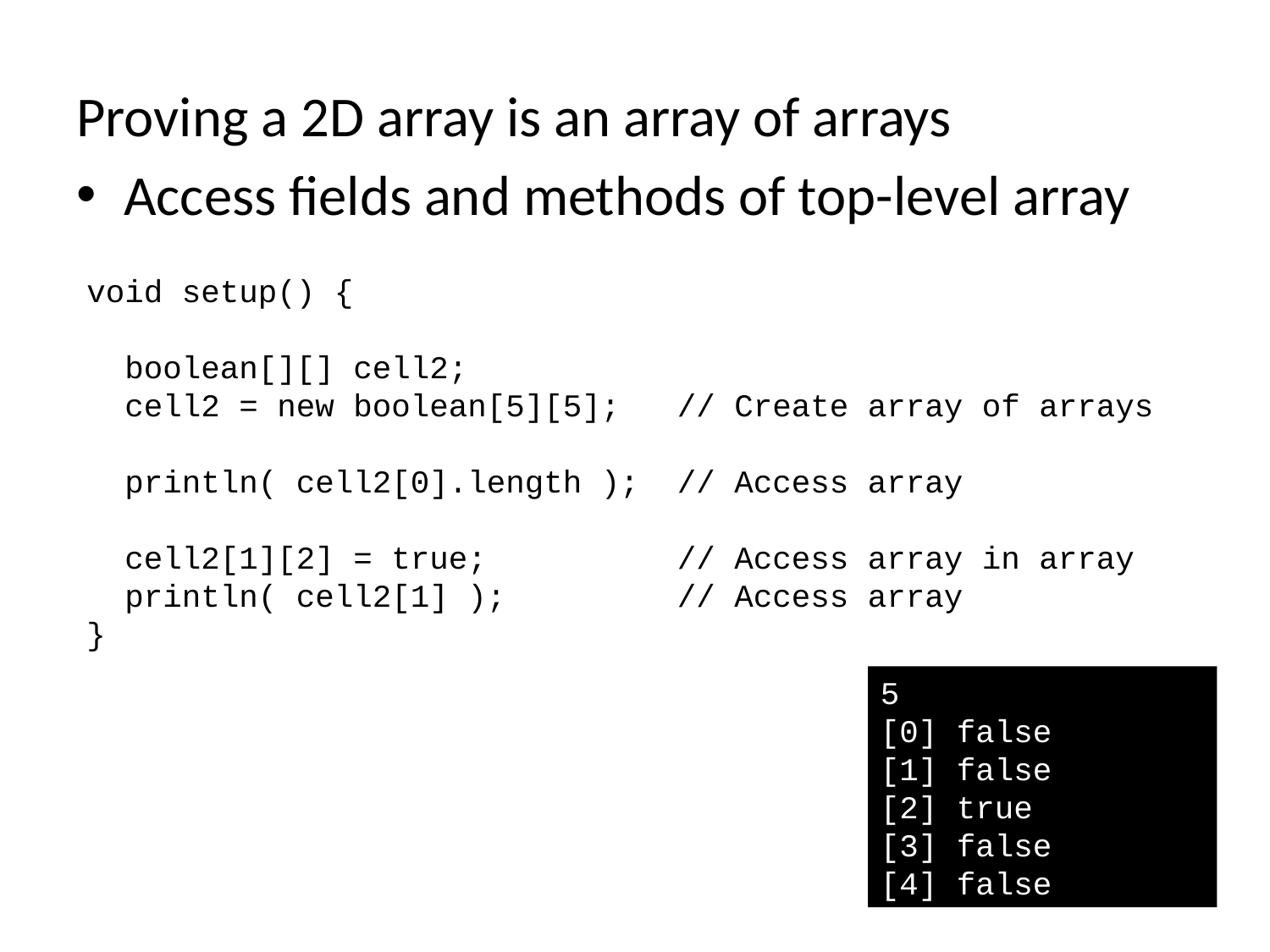

Proving a 2D array is an array of arrays
Access fields and methods of top-level array
void setup() {

  boolean[][] cell2;
  cell2 = new boolean[5][5];   // Create array of arrays

  println( cell2[0].length );  // Access array

  cell2[1][2] = true;          // Access array in array
  println( cell2[1] );         // Access array
}
5
[0] false
[1] false
[2] true
[3] false
[4] false